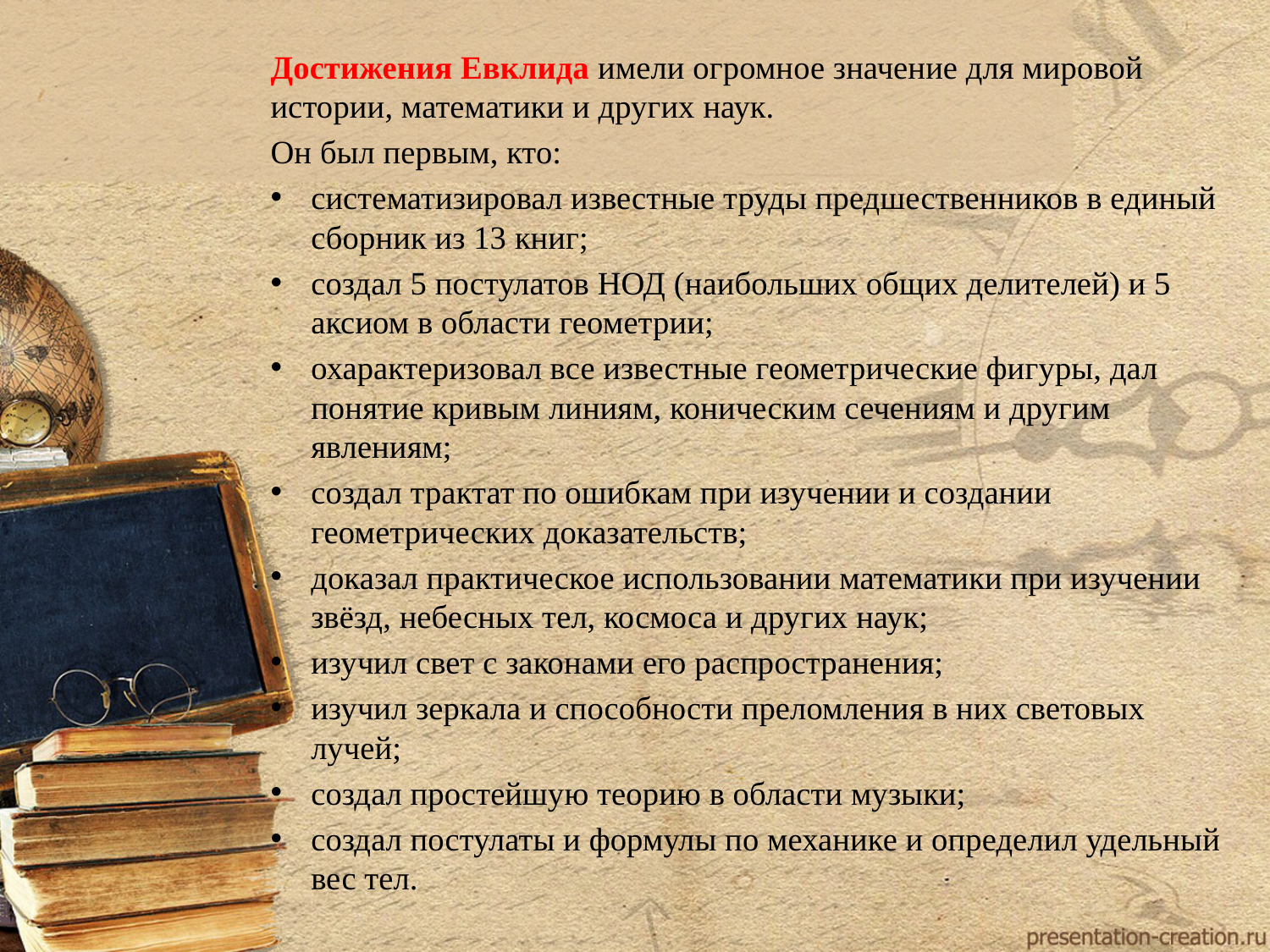

Достижения Евклида имели огромное значение для мировой истории, математики и других наук.
Он был первым, кто:
систематизировал известные труды предшественников в единый сборник из 13 книг;
создал 5 постулатов НОД (наибольших общих делителей) и 5 аксиом в области геометрии;
охарактеризовал все известные геометрические фигуры, дал понятие кривым линиям, коническим сечениям и другим явлениям;
создал трактат по ошибкам при изучении и создании геометрических доказательств;
доказал практическое использовании математики при изучении звёзд, небесных тел, космоса и других наук;
изучил свет с законами его распространения;
изучил зеркала и способности преломления в них световых лучей;
создал простейшую теорию в области музыки;
создал постулаты и формулы по механике и определил удельный вес тел.